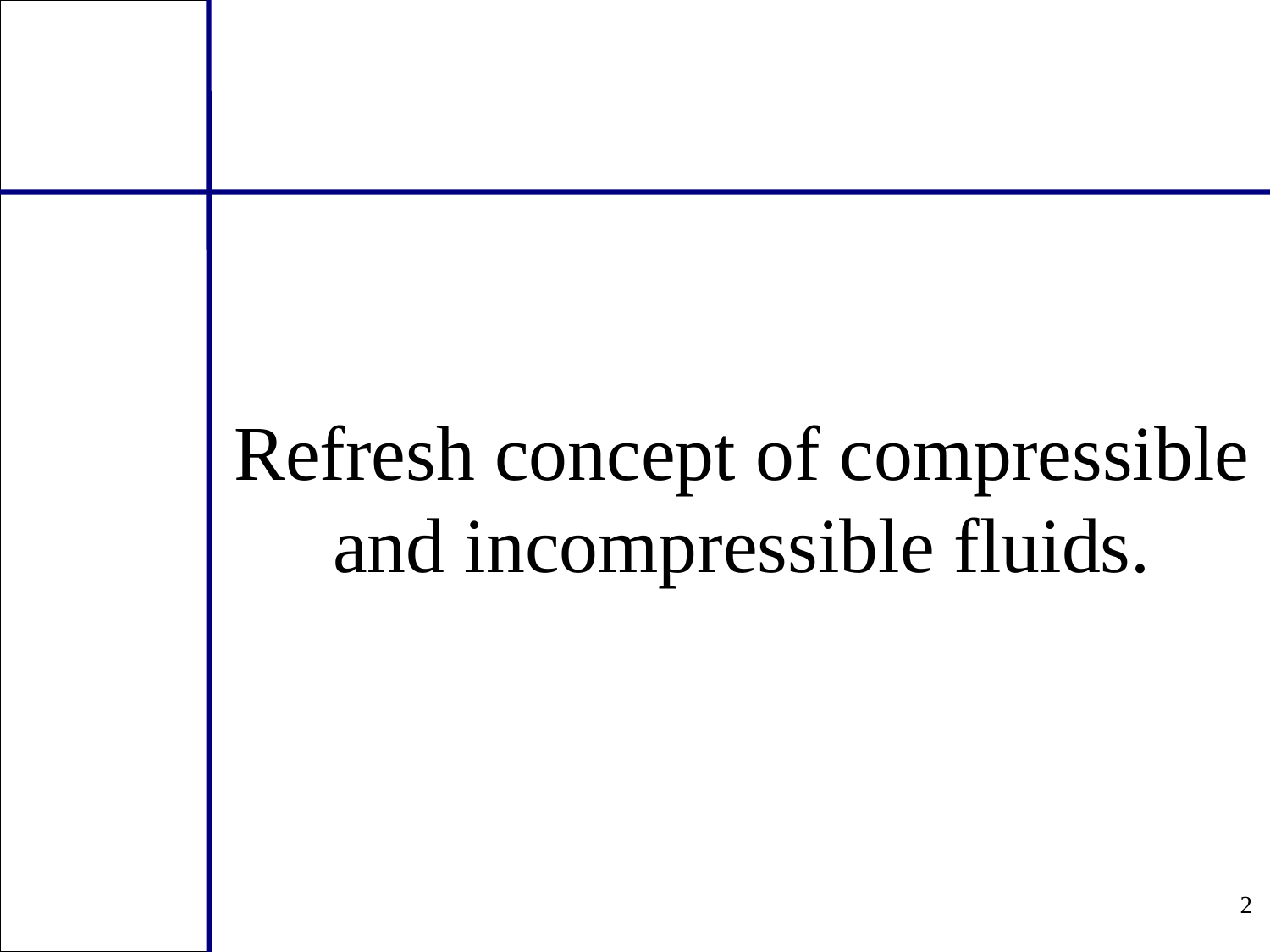

Refresh concept of compressible and incompressible fluids.
2